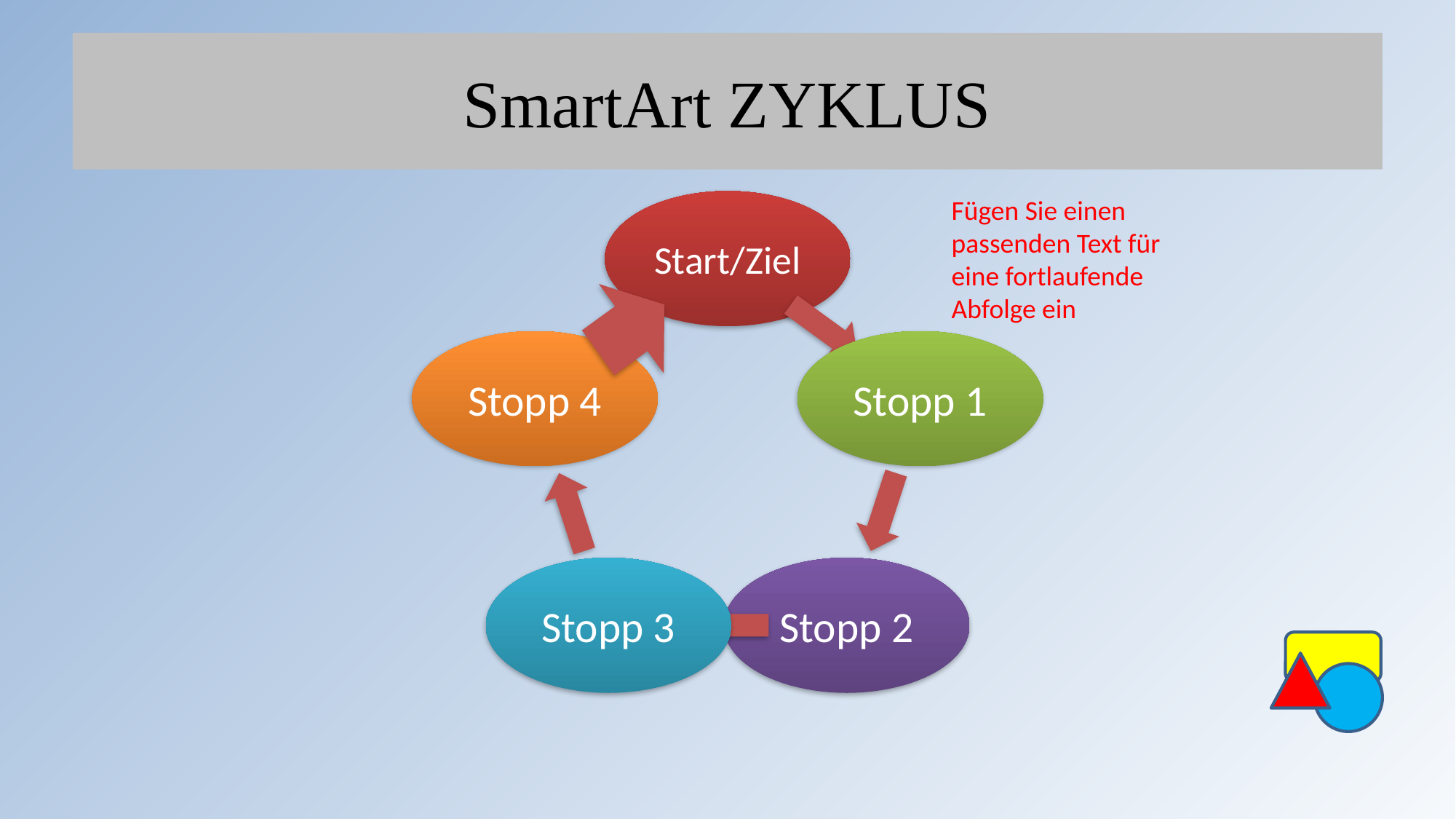

# SmartArt ZYKLUS
Fügen Sie einen passenden Text für eine fortlaufende Abfolge ein
Start/Ziel
Stopp 1
Stopp 2
Stopp 3
Stopp 4